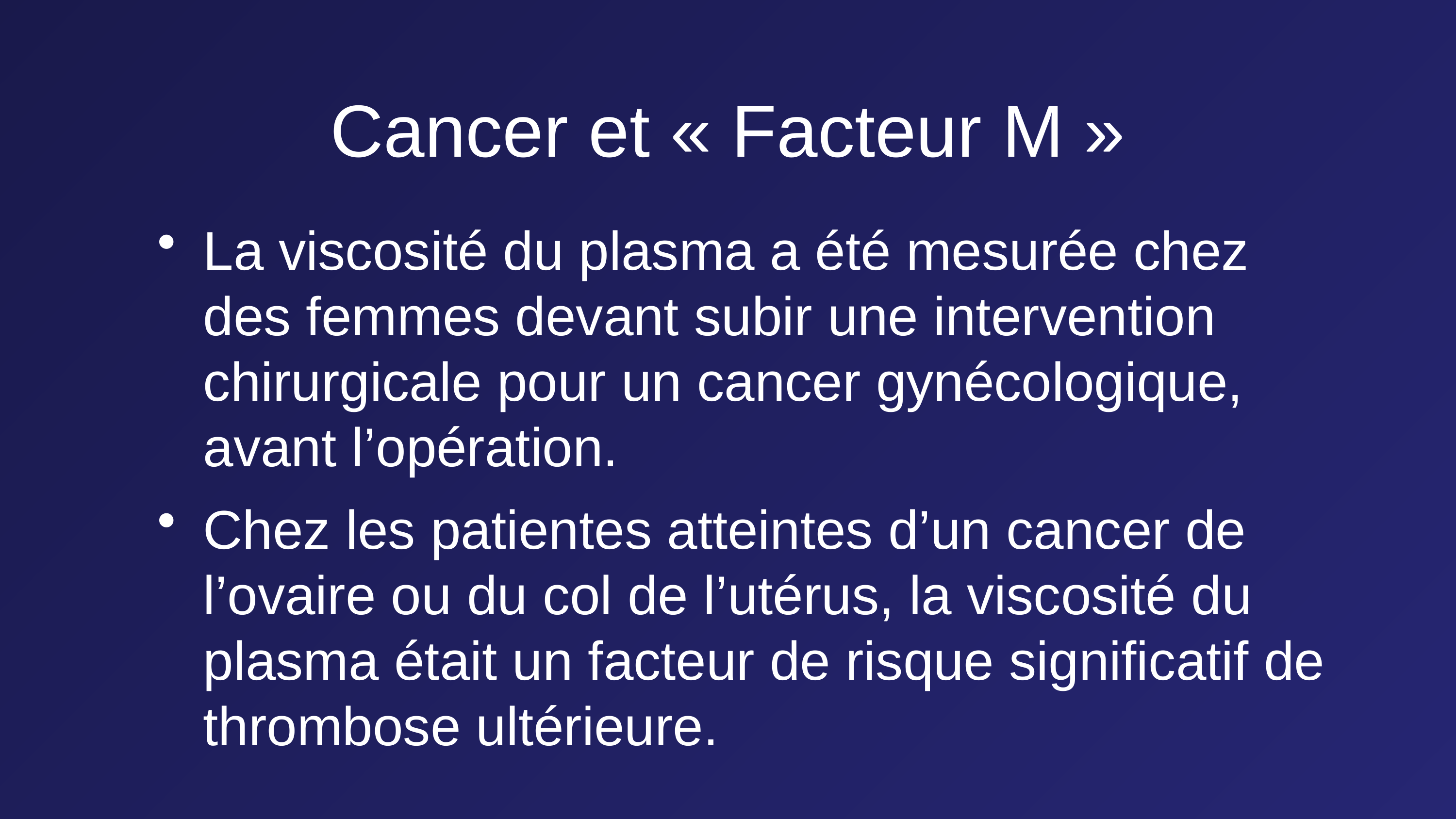

# Cancer et « Facteur M »
La viscosité du plasma a été mesurée chez des femmes devant subir une intervention chirurgicale pour un cancer gynécologique, avant l’opération.
Chez les patientes atteintes d’un cancer de l’ovaire ou du col de l’utérus, la viscosité du plasma était un facteur de risque significatif de thrombose ultérieure.